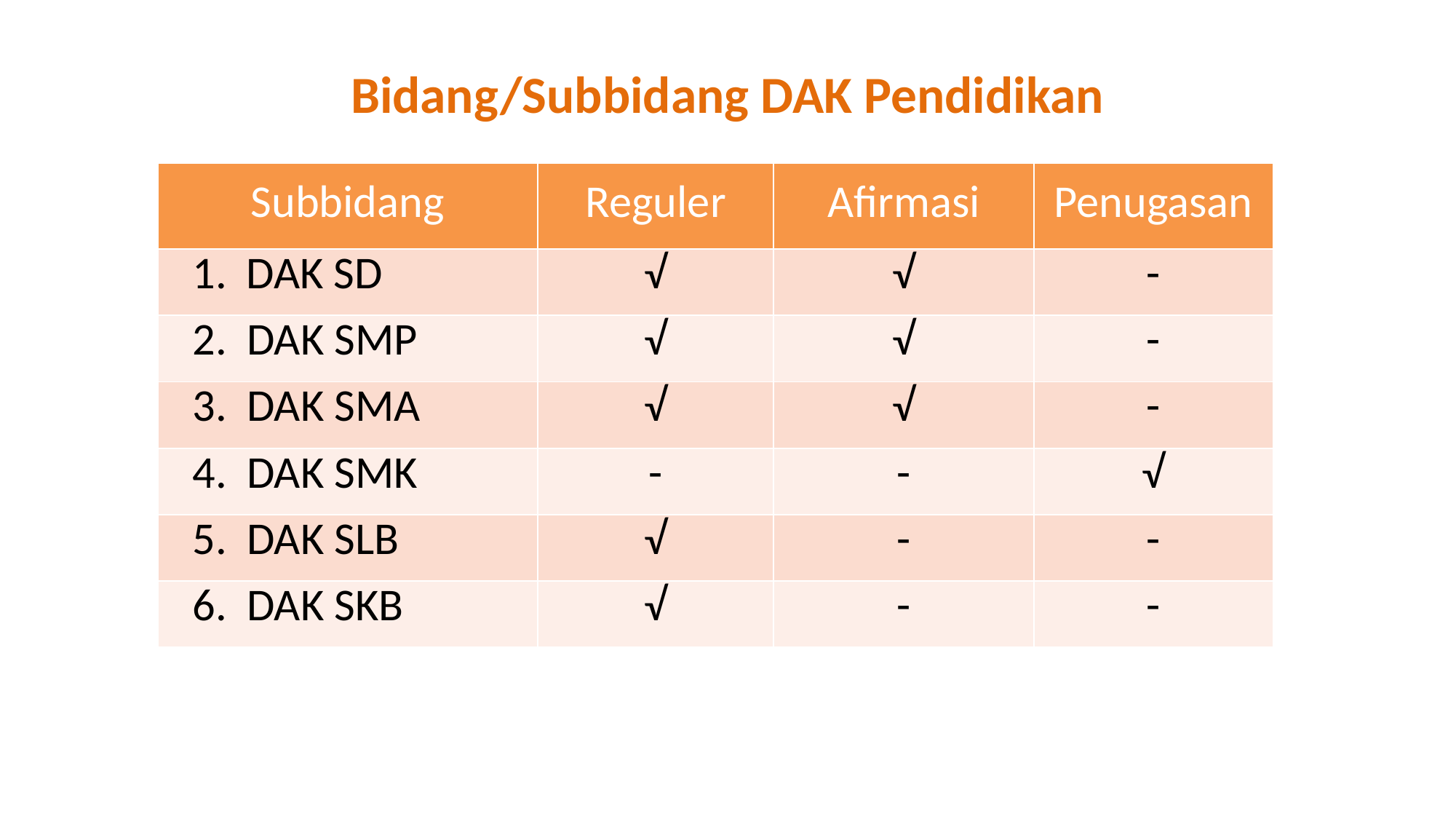

# Bidang/Subbidang DAK Pendidikan
| Subbidang | Reguler | Afirmasi | Penugasan |
| --- | --- | --- | --- |
| DAK SD | √ | √ | - |
| DAK SMP | √ | √ | - |
| DAK SMA | √ | √ | - |
| DAK SMK | - | - | √ |
| DAK SLB | √ | - | - |
| DAK SKB | √ | - | - |